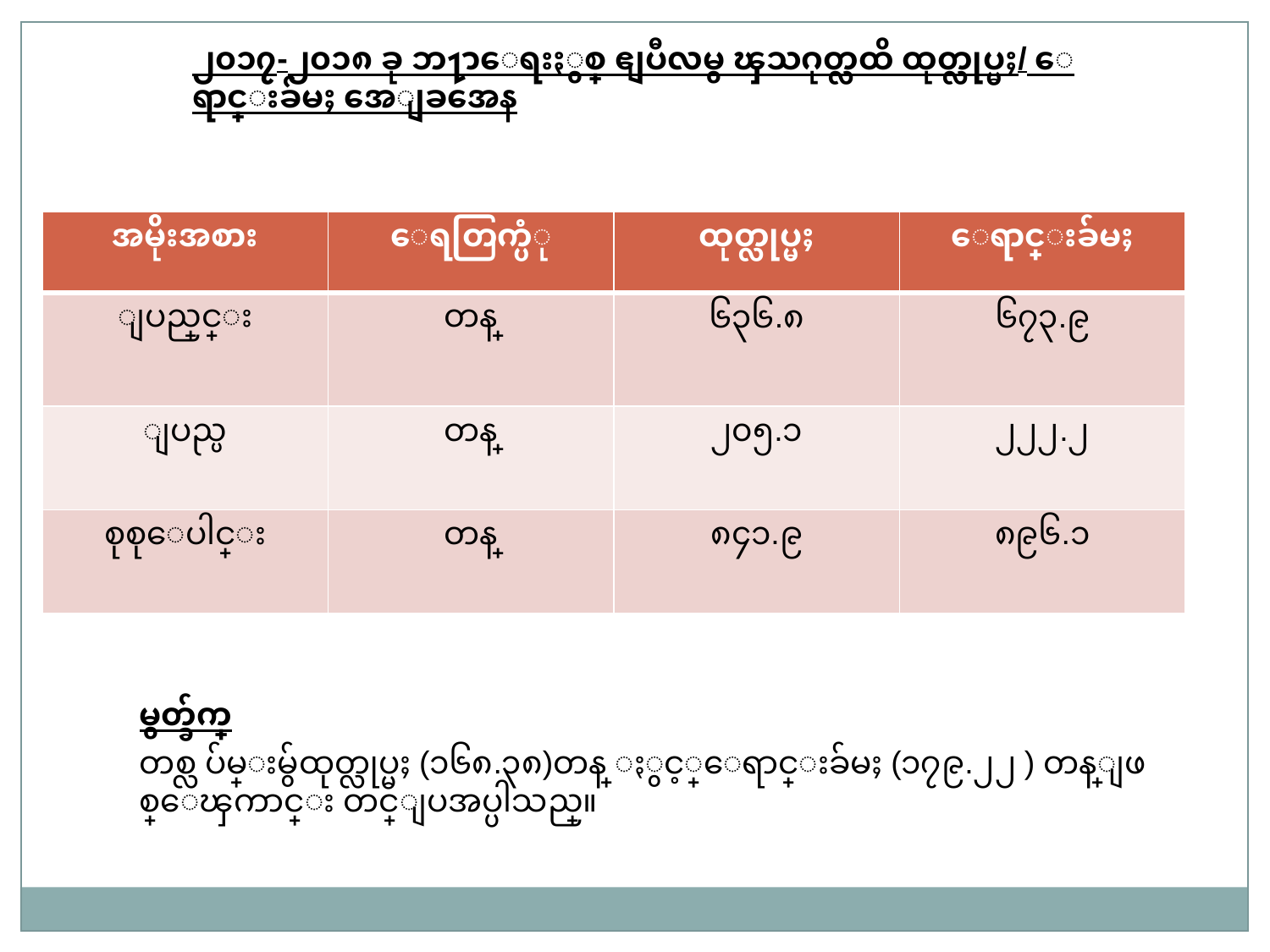

၂၀၁၇-၂၀၁၈ ခု ဘ႑ာေရးႏွစ္ ဧျပီလမွ ၾသဂုတ္လထိ ထုတ္လုပ္မႈ/ ေရာင္းခ်မႈ အေျခအေန
| အမ်ိုးအစား | ေရတြက္ပံု | ထုတ္လုပ္မႈ | ေရာင္းခ်မႈ |
| --- | --- | --- | --- |
| ျပည္တြင္း | တန္ | ၆၃၆.၈ | ၆၇၃.၉ |
| ျပည္ပ | တန္ | ၂၀၅.၁ | ၂၂၂.၂ |
| စုစုေပါင္း | တန္ | ၈၄၁.၉ | ၈၉၆.၁ |
မွတ္ခ်က္
တစ္လ ပ်မ္းမွ်ထုတ္လုပ္မႈ (၁၆၈.၃၈)တန္ ႏွင့္ေရာင္းခ်မႈ (၁၇၉.၂၂ ) တန္ျဖစ္ေၾကာင္း တင္ျပအပ္ပါသည္။